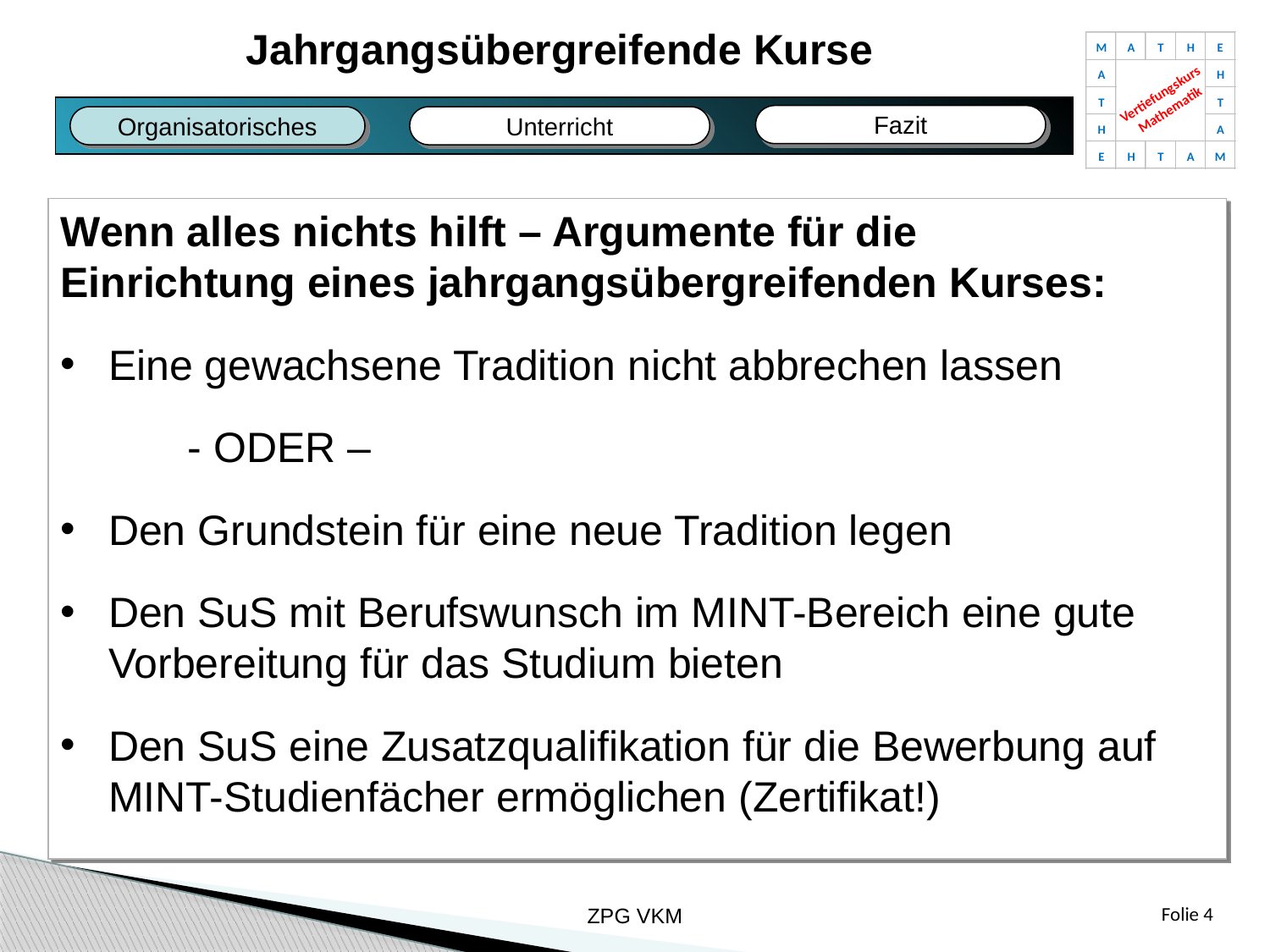

Jahrgangsübergreifende Kurse

M
A
T
H
E

A
H
Vertiefungskurs
Mathematik

T
T

H
A

E
H
T
A
M

Fazit
Organisatorisches
Unterricht
Fazit
Bildungsplan
Fachliches
Unterricht
Wenn alles nichts hilft – Argumente für die
Einrichtung eines jahrgangsübergreifenden Kurses:
Eine gewachsene Tradition nicht abbrechen lassen
	- ODER –
Den Grundstein für eine neue Tradition legen
Den SuS mit Berufswunsch im MINT-Bereich eine gute
Vorbereitung für das Studium bieten
Den SuS eine Zusatzqualifikation für die Bewerbung auf
MINT-Studienfächer ermöglichen (Zertifikat!)

ZPG VKM
Folie 4